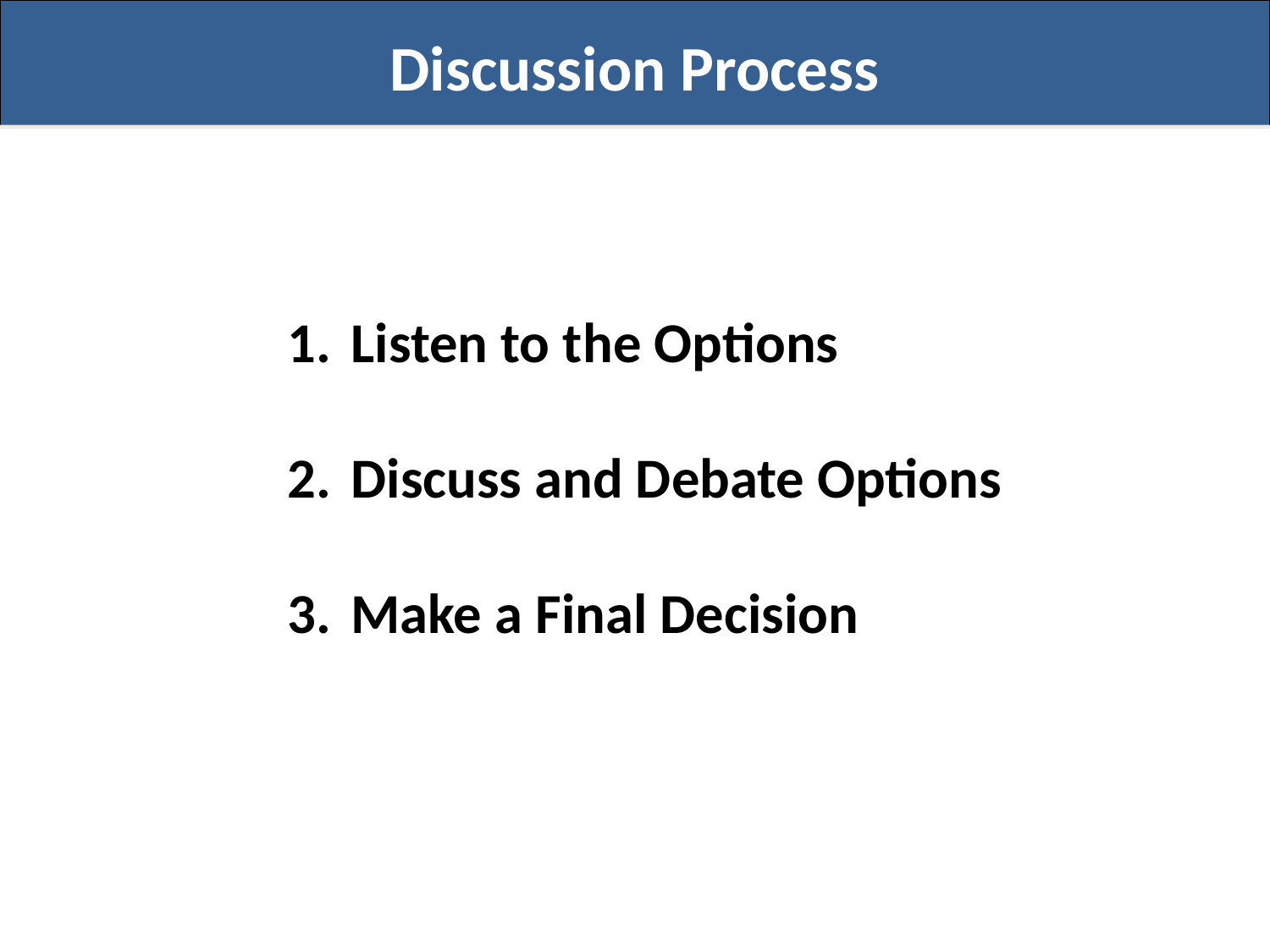

Discussion Process

Listen to the Options

Discuss and Debate Options

Make a Final Decision